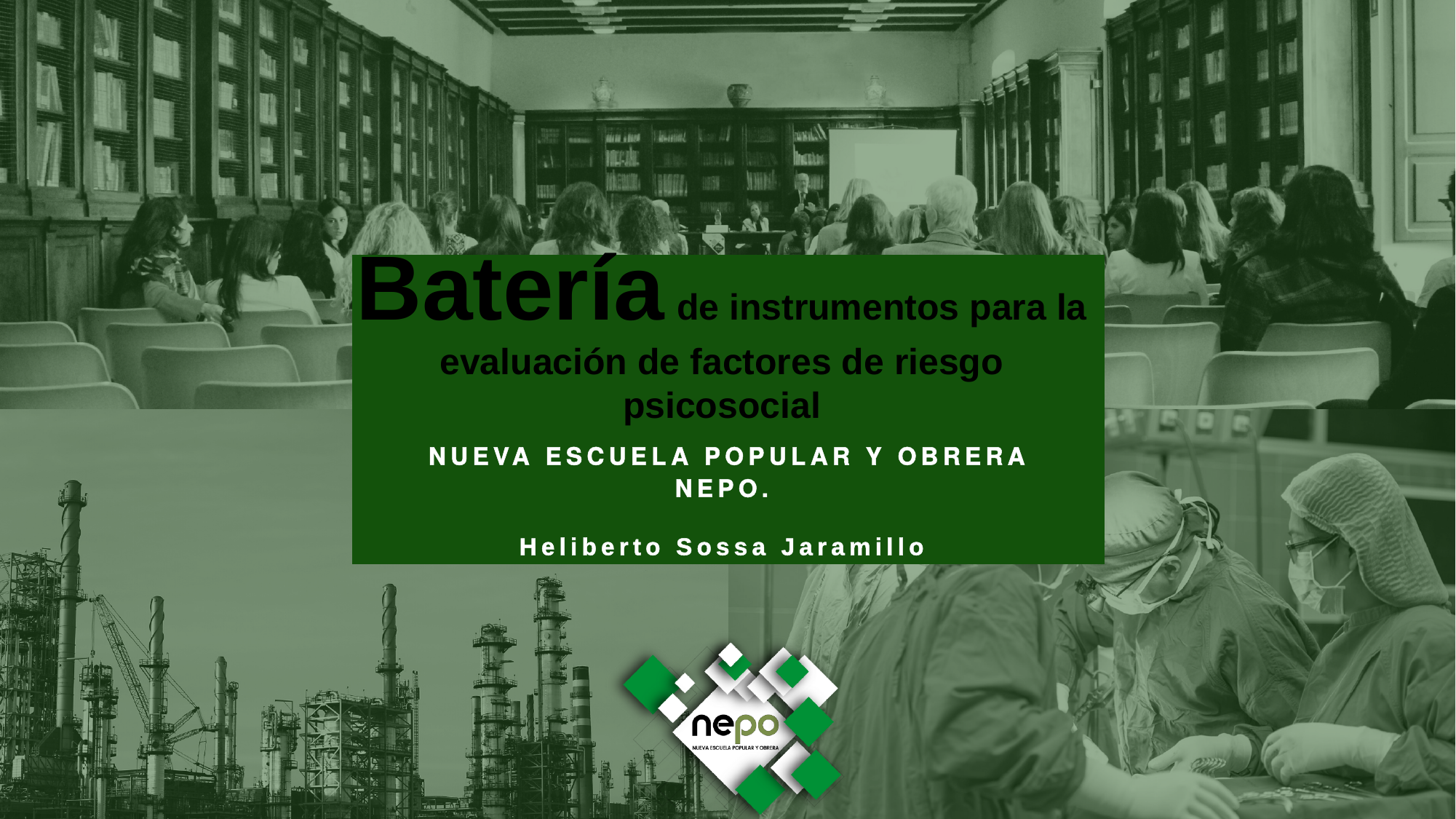

Batería de instrumentos para la evaluación de factores de riesgo psicosocial
 NUEVA ESCUELA POPULAR Y OBRERA
NEPO.

Heliberto Sossa Jaramillo